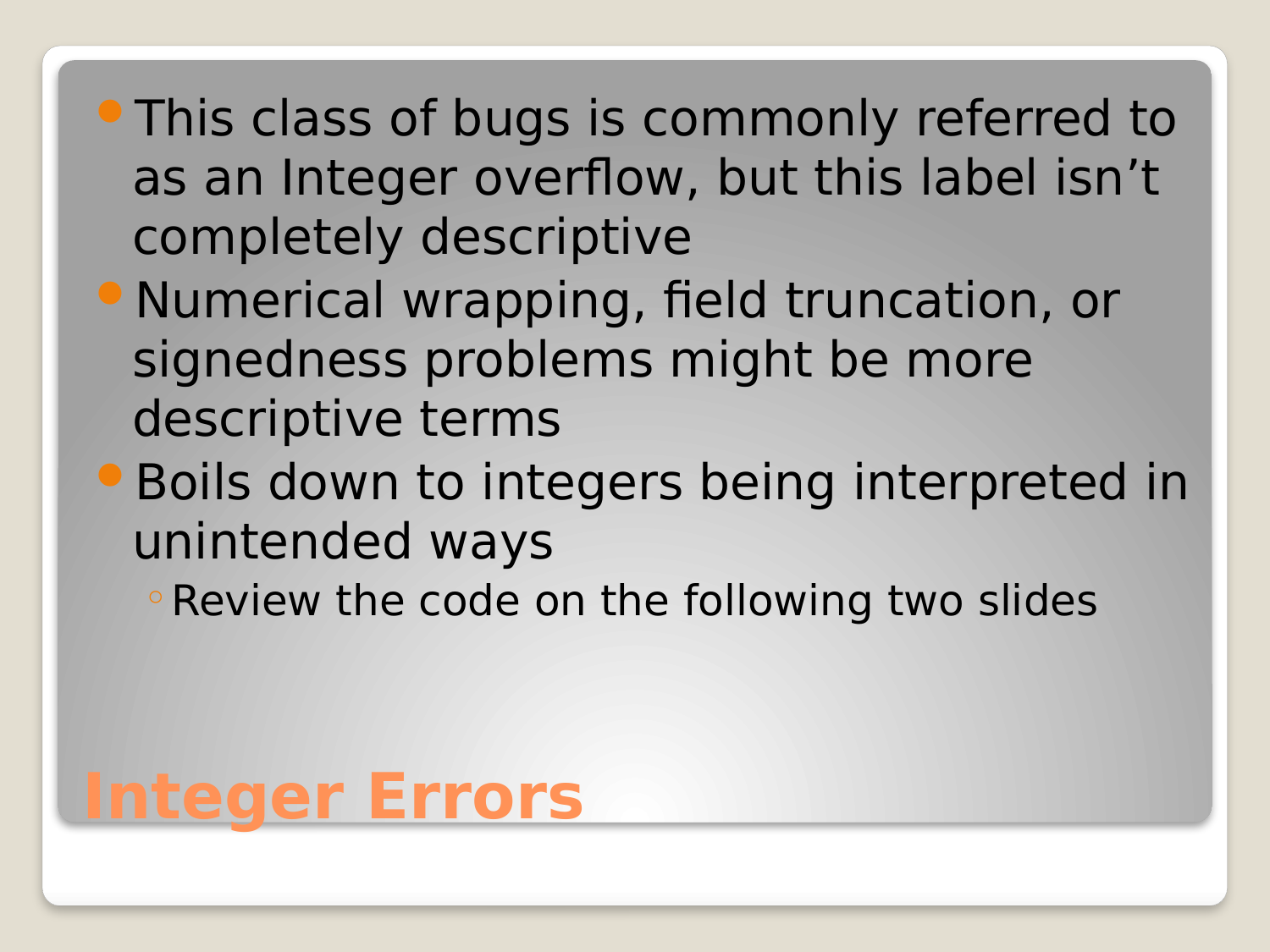

This class of bugs is commonly referred to as an Integer overflow, but this label isn’t completely descriptive
Numerical wrapping, field truncation, or signedness problems might be more descriptive terms
Boils down to integers being interpreted in unintended ways
Review the code on the following two slides
# Integer Errors